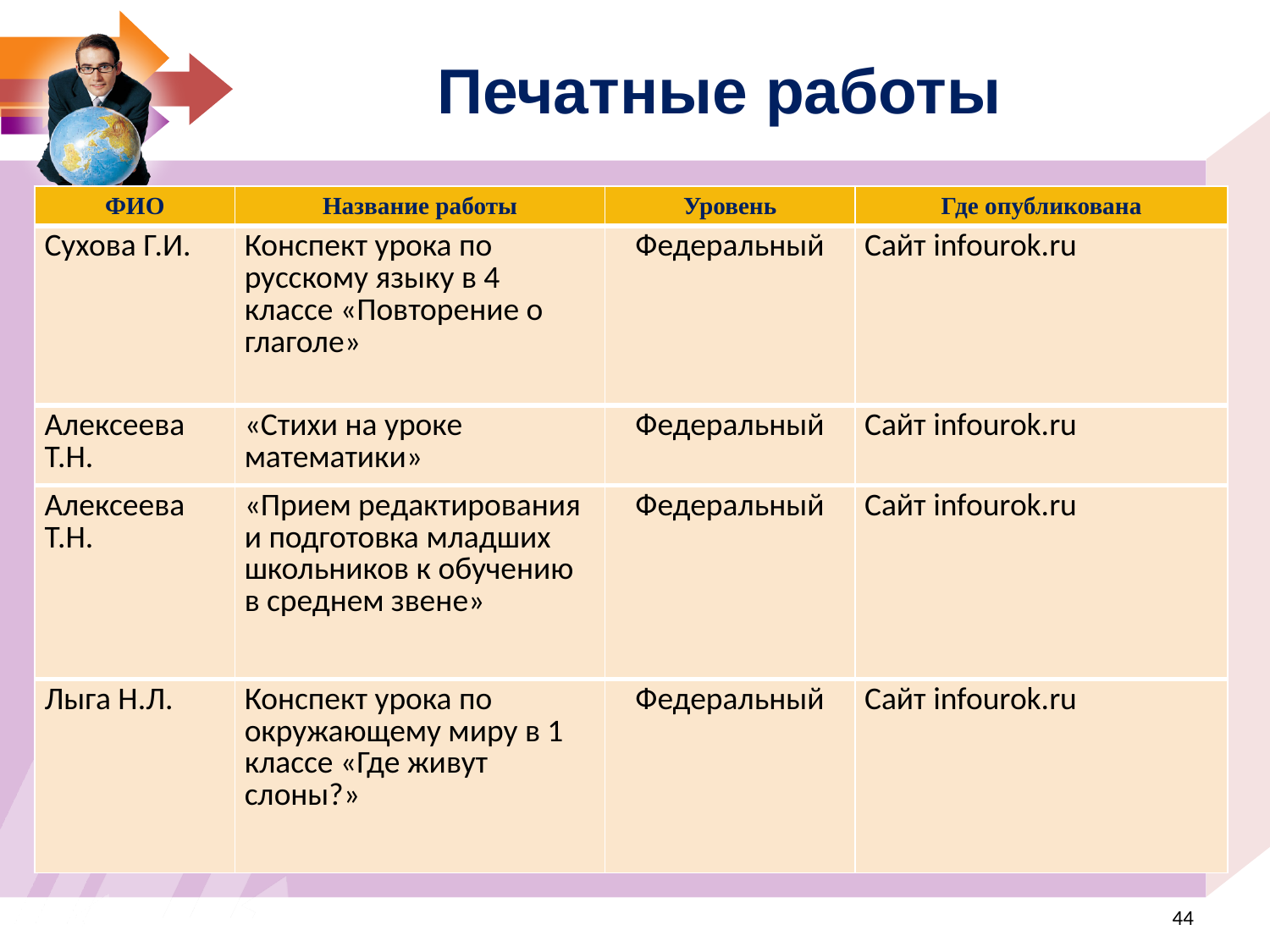

Печатные работы
| ФИО | Название работы | Уровень | Где опубликована |
| --- | --- | --- | --- |
| Сухова Г.И. | Конспект урока по русскому языку в 4 классе «Повторение о глаголе» | Федеральный | Сайт infourok.ru |
| Алексеева Т.Н. | «Стихи на уроке математики» | Федеральный | Сайт infourok.ru |
| Алексеева Т.Н. | «Прием редактирования и подготовка младших школьников к обучению в среднем звене» | Федеральный | Сайт infourok.ru |
| Лыга Н.Л. | Конспект урока по окружающему миру в 1 классе «Где живут слоны?» | Федеральный | Сайт infourok.ru |
44